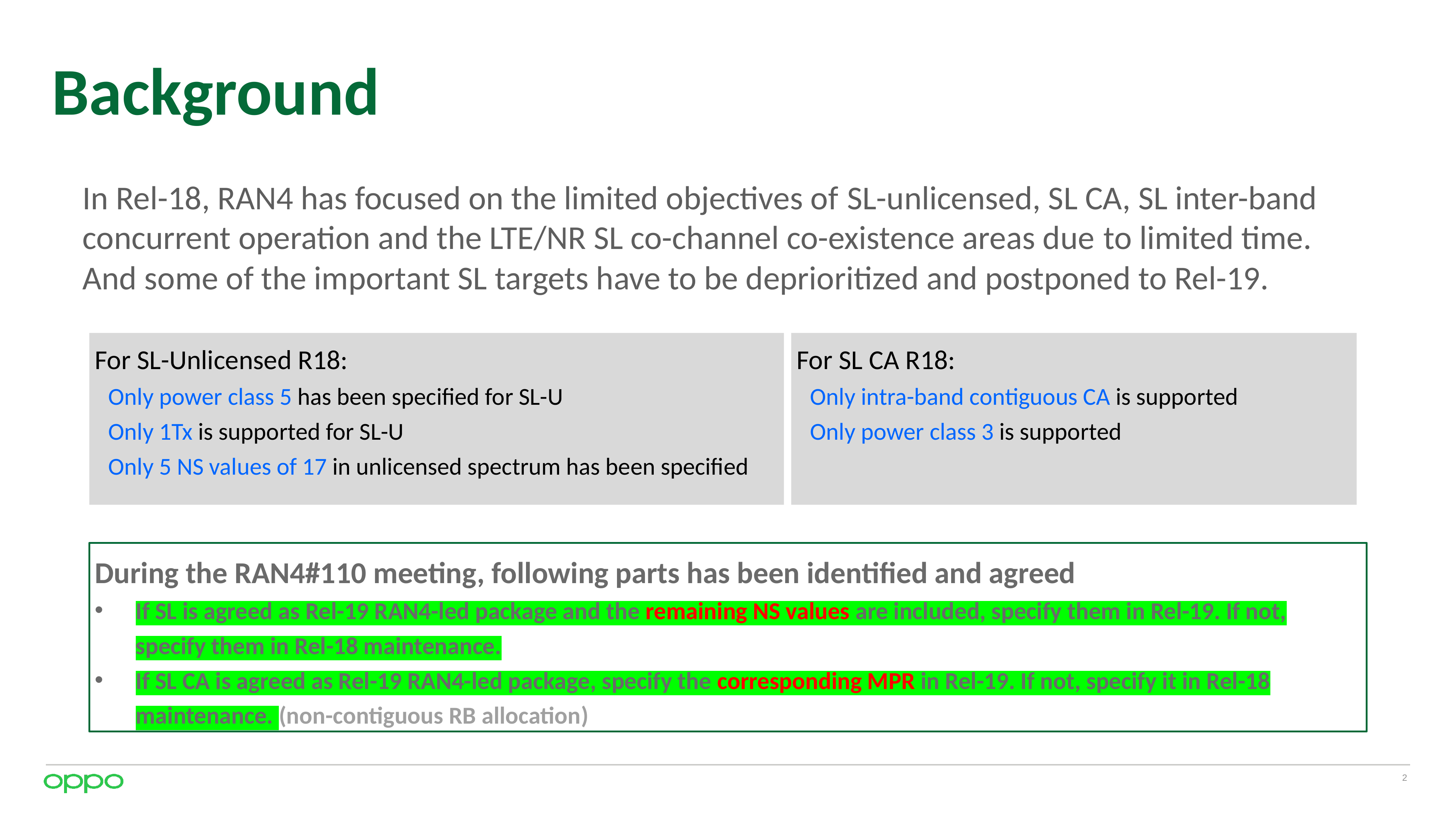

# Background
In Rel-18, RAN4 has focused on the limited objectives of SL-unlicensed, SL CA, SL inter-band concurrent operation and the LTE/NR SL co-channel co-existence areas due to limited time. And some of the important SL targets have to be deprioritized and postponed to Rel-19.
For SL-Unlicensed R18:
Only power class 5 has been specified for SL-U
Only 1Tx is supported for SL-U
Only 5 NS values of 17 in unlicensed spectrum has been specified
For SL CA R18:
Only intra-band contiguous CA is supported
Only power class 3 is supported
During the RAN4#110 meeting, following parts has been identified and agreed
If SL is agreed as Rel-19 RAN4-led package and the remaining NS values are included, specify them in Rel-19. If not, specify them in Rel-18 maintenance.
If SL CA is agreed as Rel-19 RAN4-led package, specify the corresponding MPR in Rel-19. If not, specify it in Rel-18 maintenance. (non-contiguous RB allocation)